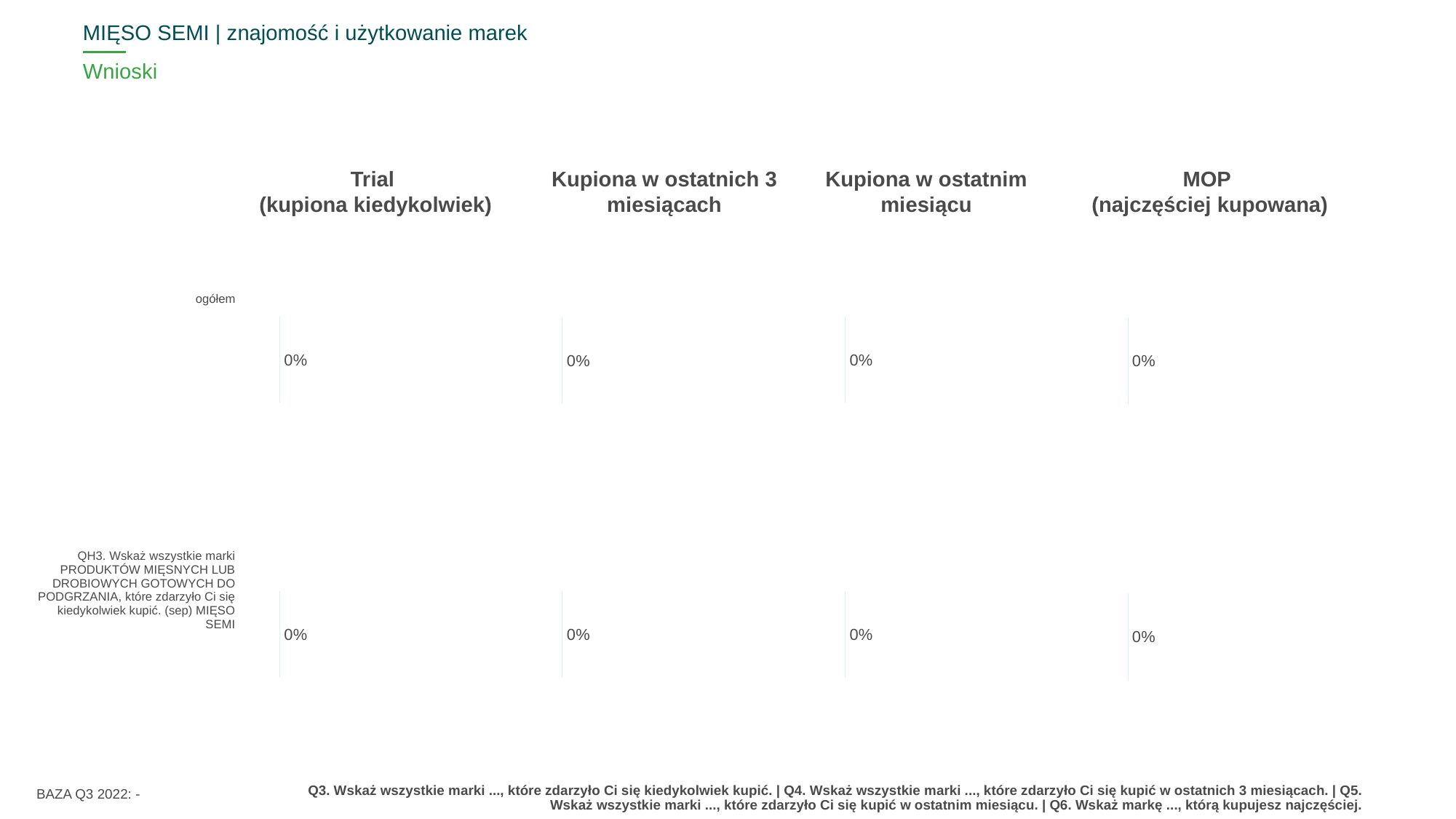

MIĘSO SEMI | znajomość i użytkowanie marek
# Wnioski
Trial
(kupiona kiedykolwiek)
Kupiona w ostatnich 3 miesiącach
Kupiona w ostatnim miesiącu
MOP
(najczęściej kupowana)
| ^DELROW^ |
| --- |
| ogółem |
| QH3. Wskaż wszystkie marki PRODUKTÓW MIĘSNYCH LUB DROBIOWYCH GOTOWYCH DO PODGRZANIA, które zdarzyło Ci się kiedykolwiek kupić. (sep) MIĘSO SEMI |

### Chart

| Category | MOP |
|---|---|
| ogółem | 0.0 |
| QH3. Wskaż wszystkie marki PRODUKTÓW MIĘSNYCH LUB DROBIOWYCH GOTOWYCH DO PODGRZANIA, które zdarzyło Ci się kiedykolwiek kupić. (sep) MIĘSO SEMI | 0.0 |

### Chart

| Category | last 3m |
|---|---|
| ogółem | 0.0 |
| QH3. Wskaż wszystkie marki PRODUKTÓW MIĘSNYCH LUB DROBIOWYCH GOTOWYCH DO PODGRZANIA, które zdarzyło Ci się kiedykolwiek kupić. (sep) MIĘSO SEMI | 0.0 |

### Chart

| Category | last m |
|---|---|
| ogółem | 0.0 |
| QH3. Wskaż wszystkie marki PRODUKTÓW MIĘSNYCH LUB DROBIOWYCH GOTOWYCH DO PODGRZANIA, które zdarzyło Ci się kiedykolwiek kupić. (sep) MIĘSO SEMI | 0.0 |

### Chart

| Category | trial |
|---|---|
| ogółem | 0.0 |
| QH3. Wskaż wszystkie marki PRODUKTÓW MIĘSNYCH LUB DROBIOWYCH GOTOWYCH DO PODGRZANIA, które zdarzyło Ci się kiedykolwiek kupić. (sep) MIĘSO SEMI | 0.0 |

BAZA Q3 2022: -
Q3. Wskaż wszystkie marki ..., które zdarzyło Ci się kiedykolwiek kupić. | Q4. Wskaż wszystkie marki ..., które zdarzyło Ci się kupić w ostatnich 3 miesiącach. | Q5. Wskaż wszystkie marki ..., które zdarzyło Ci się kupić w ostatnim miesiącu. | Q6. Wskaż markę ..., którą kupujesz najczęściej.